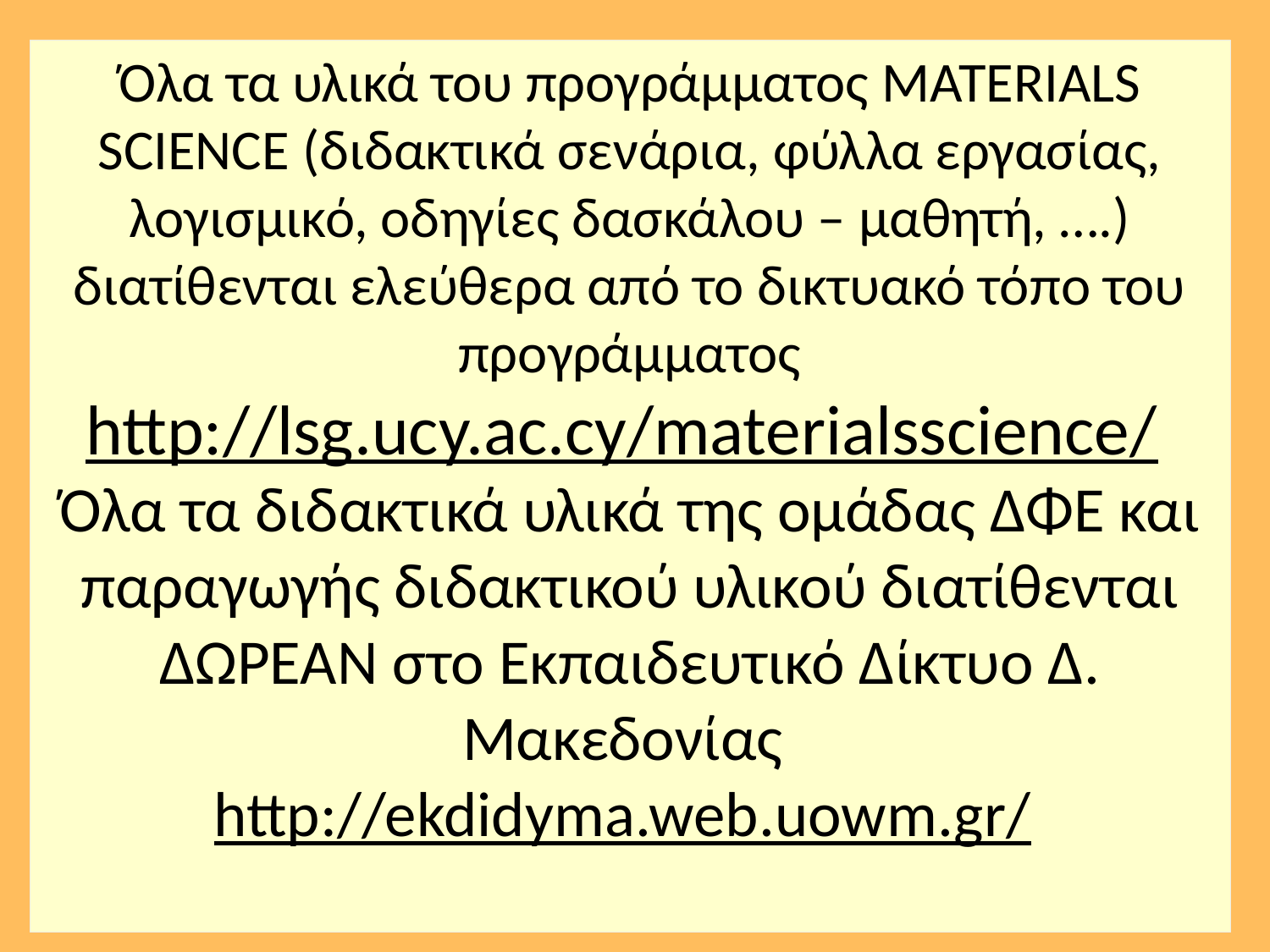

Όλα τα υλικά του προγράμματος MATERIALS SCIENCE (διδακτικά σενάρια, φύλλα εργασίας, λογισμικό, οδηγίες δασκάλου – μαθητή, ….)
διατίθενται ελεύθερα από το δικτυακό τόπο του προγράμματος
http://lsg.ucy.ac.cy/materialsscience/
Όλα τα διδακτικά υλικά της ομάδας ΔΦΕ και παραγωγής διδακτικού υλικού διατίθενται ΔΩΡΕΑΝ στο Εκπαιδευτικό Δίκτυο Δ. Μακεδονίας
http://ekdidyma.web.uowm.gr/